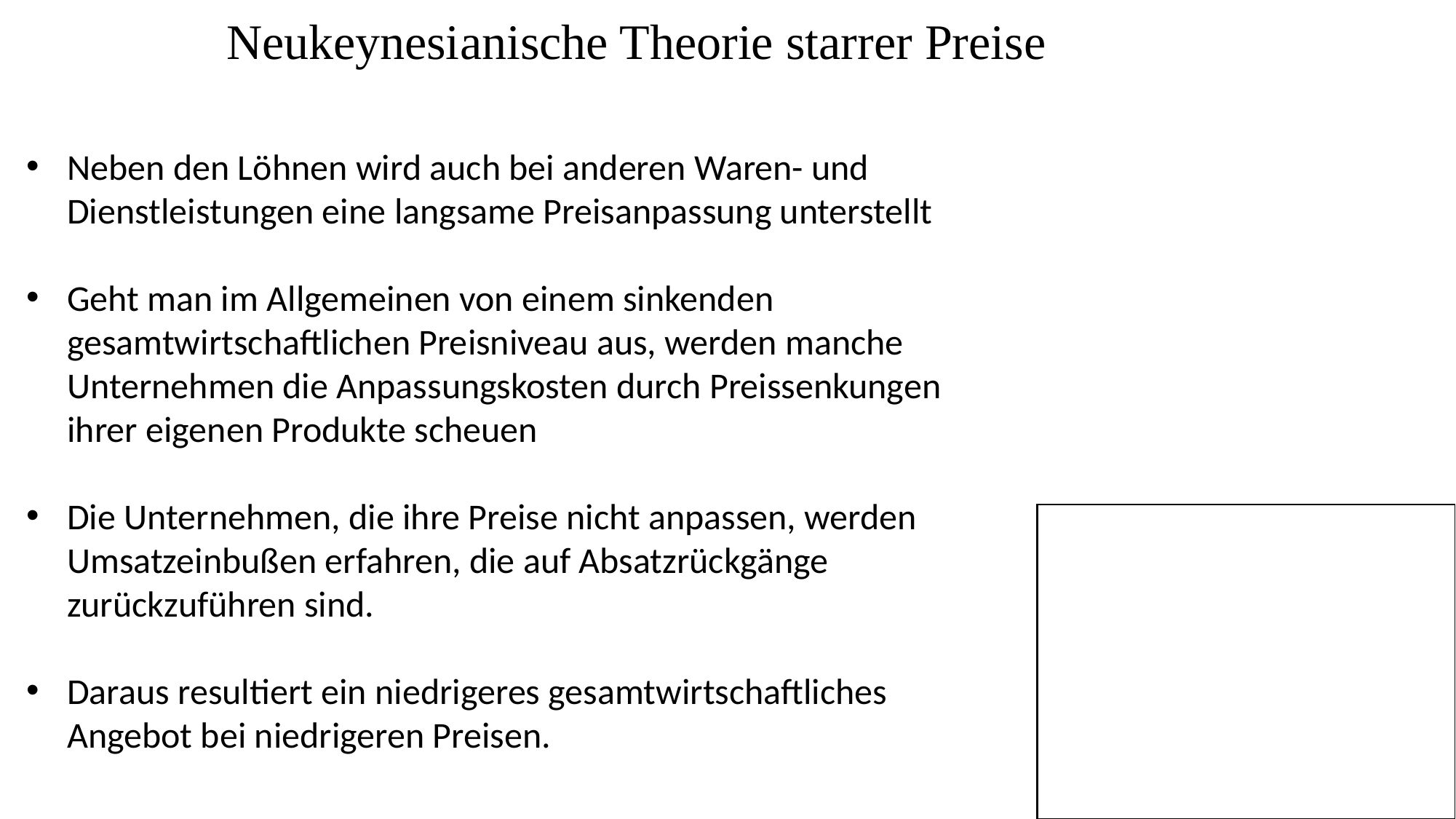

Neukeynesianische Theorie starrer Preise

Neben den Löhnen wird auch bei anderen Waren- und Dienstleistungen eine langsame Preisanpassung unterstellt

Geht man im Allgemeinen von einem sinkenden gesamtwirtschaftlichen Preisniveau aus, werden manche Unternehmen die Anpassungskosten durch Preissenkungen ihrer eigenen Produkte scheuen

Die Unternehmen, die ihre Preise nicht anpassen, werden Umsatzeinbußen erfahren, die auf Absatzrückgänge zurückzuführen sind.

Daraus resultiert ein niedrigeres gesamtwirtschaftliches Angebot bei niedrigeren Preisen.